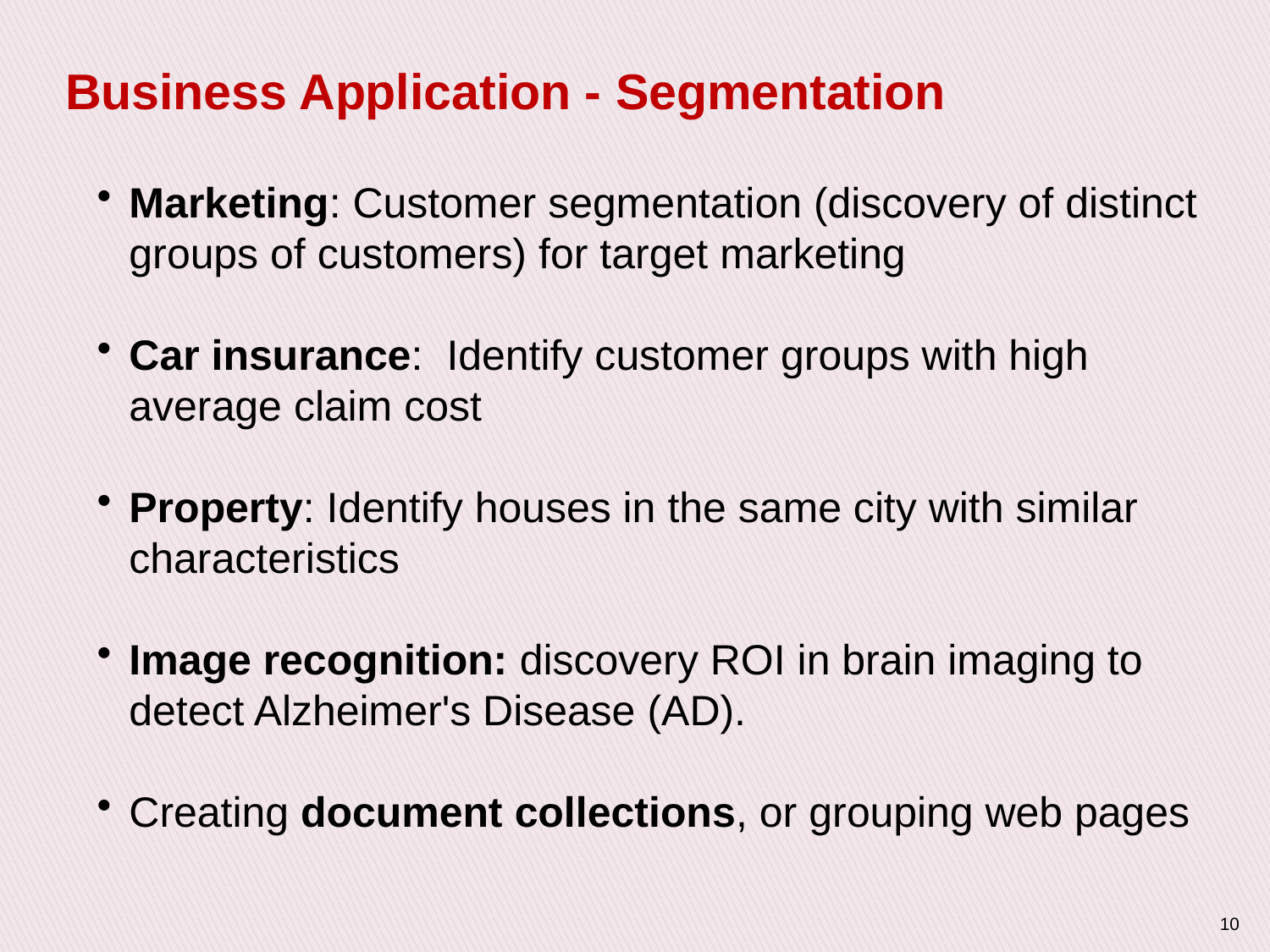

# Business Application - Segmentation
Marketing: Customer segmentation (discovery of distinct groups of customers) for target marketing

Car insurance:  Identify customer groups with high average claim cost

Property: Identify houses in the same city with similar characteristics

Image recognition: discovery ROI in brain imaging to detect Alzheimer's Disease (AD).

Creating document collections, or grouping web pages
10